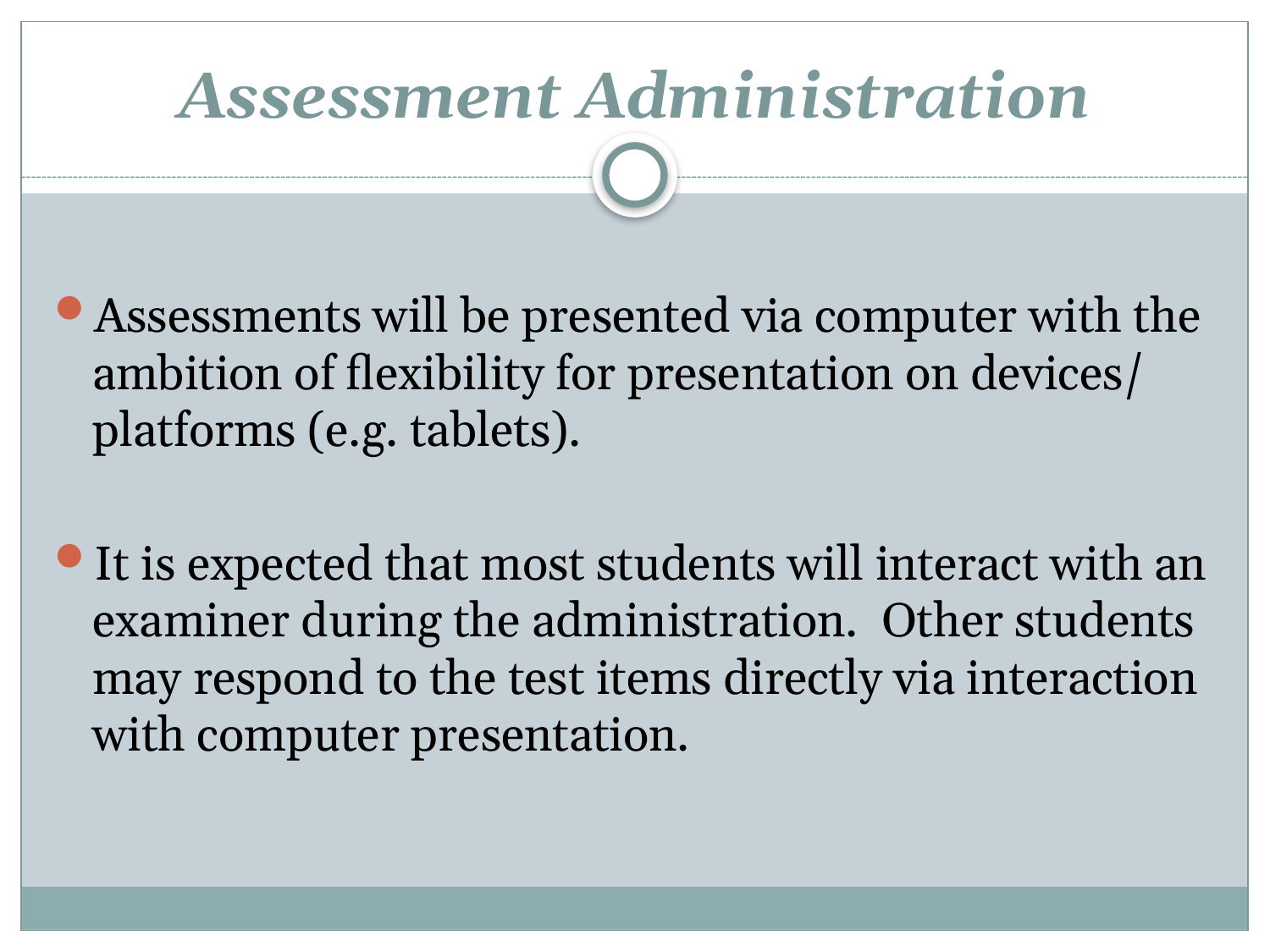

# Assessment Administration

Assessments will be presented via computer with the ambition of flexibility for presentation on devices/ platforms (e.g. tablets).

It is expected that most students will interact with an examiner during the administration.  Other students may respond to the test items directly via interaction with computer presentation.